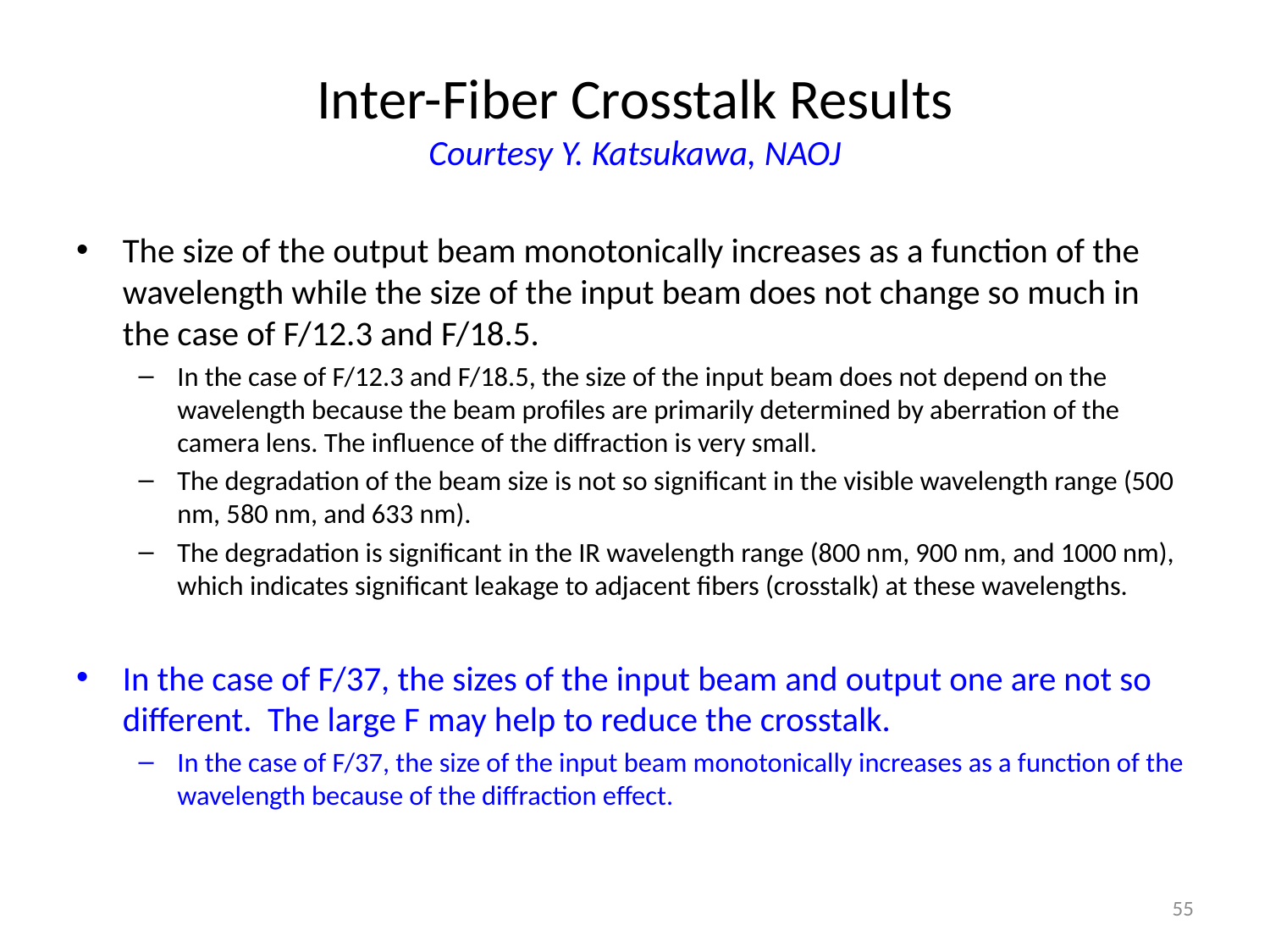

# Inter-Fiber Crosstalk Results Courtesy Y. Katsukawa, NAOJ
The size of the output beam monotonically increases as a function of the wavelength while the size of the input beam does not change so much in the case of F/12.3 and F/18.5.
In the case of F/12.3 and F/18.5, the size of the input beam does not depend on the wavelength because the beam profiles are primarily determined by aberration of the camera lens. The influence of the diffraction is very small.
The degradation of the beam size is not so significant in the visible wavelength range (500 nm, 580 nm, and 633 nm).
The degradation is significant in the IR wavelength range (800 nm, 900 nm, and 1000 nm), which indicates significant leakage to adjacent fibers (crosstalk) at these wavelengths.

In the case of F/37, the sizes of the input beam and output one are not so different.  The large F may help to reduce the crosstalk.
In the case of F/37, the size of the input beam monotonically increases as a function of the wavelength because of the diffraction effect.

55